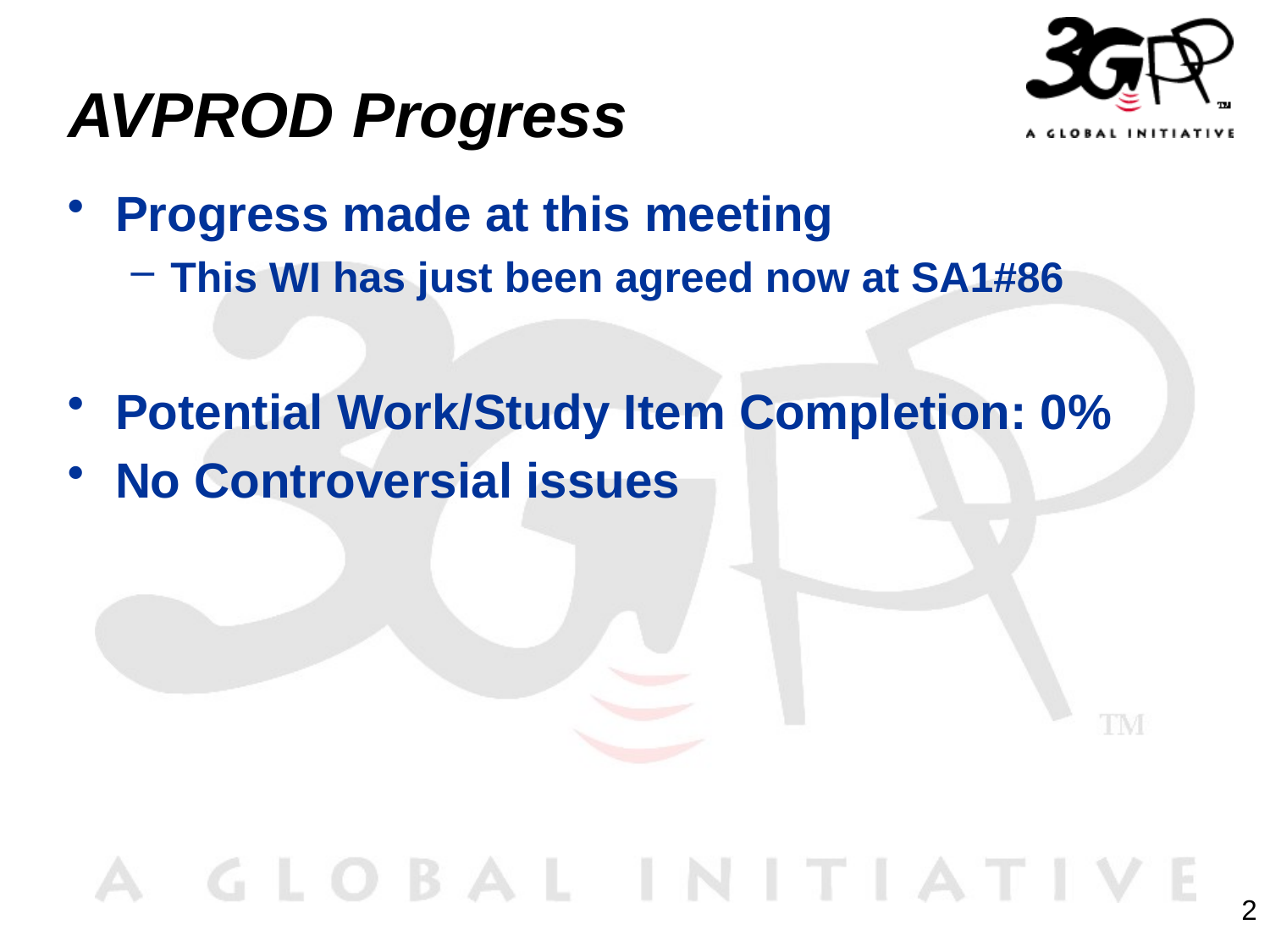

# AVPROD Progress
Progress made at this meeting
This WI has just been agreed now at SA1#86

Potential Work/Study Item Completion: 0%
No Controversial issues
2